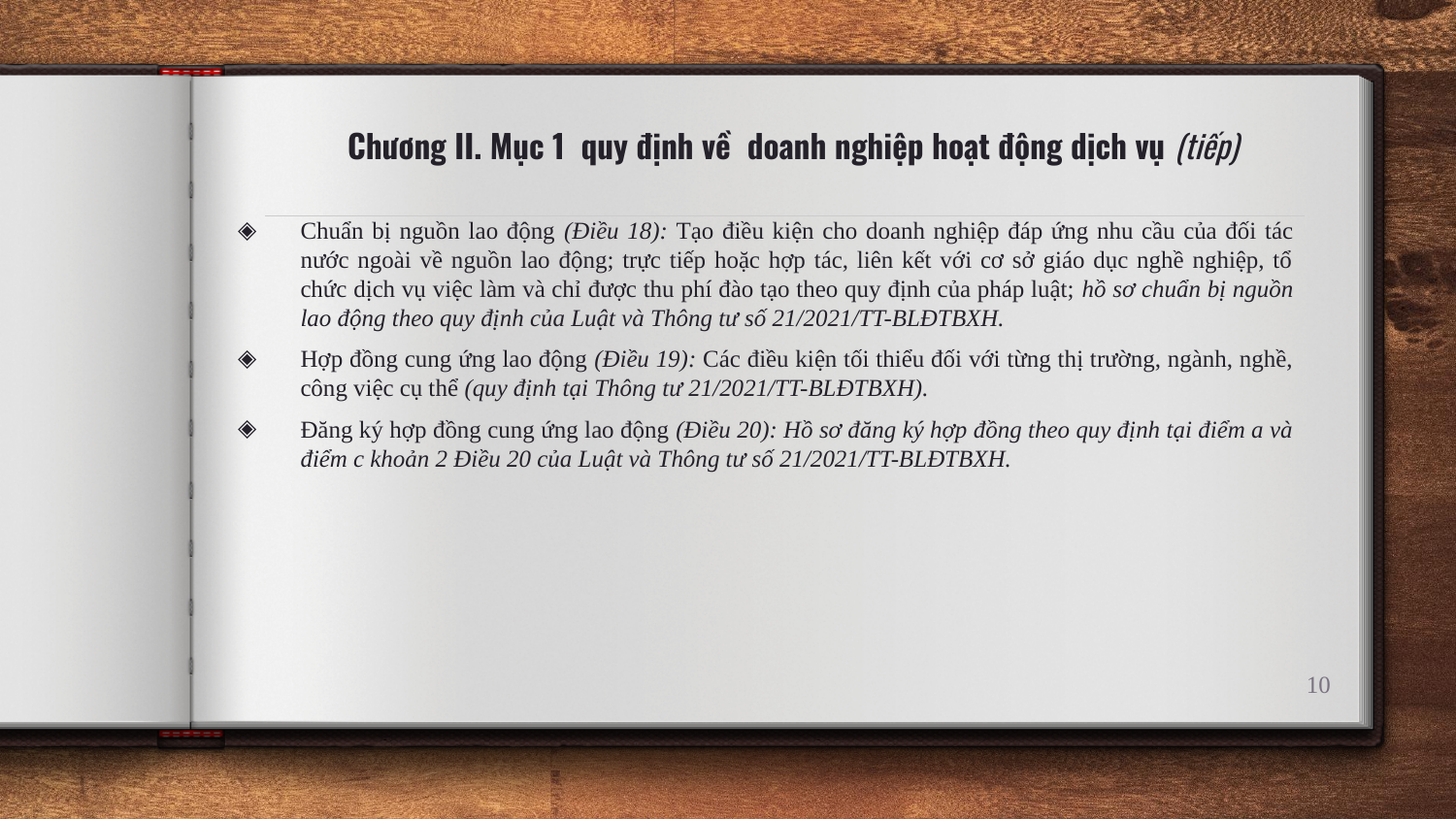

# Chương II. Mục 1  quy định về  doanh nghiệp hoạt động dịch vụ (tiếp)
Chuẩn bị nguồn lao động (Điều 18): Tạo điều kiện cho doanh nghiệp đáp ứng nhu cầu của đối tác nước ngoài về nguồn lao động; trực tiếp hoặc hợp tác, liên kết với cơ sở giáo dục nghề nghiệp, tổ chức dịch vụ việc làm và chỉ được thu phí đào tạo theo quy định của pháp luật; hồ sơ chuẩn bị nguồn lao động theo quy định của Luật và Thông tư số 21/2021/TT-BLĐTBXH.
Hợp đồng cung ứng lao động (Điều 19): Các điều kiện tối thiểu đối với từng thị trường, ngành, nghề, công việc cụ thể (quy định tại Thông tư 21/2021/TT-BLĐTBXH).
Đăng ký hợp đồng cung ứng lao động (Điều 20): Hồ sơ đăng ký hợp đồng theo quy định tại điểm a và điểm c khoản 2 Điều 20 của Luật và Thông tư số 21/2021/TT-BLĐTBXH.
10